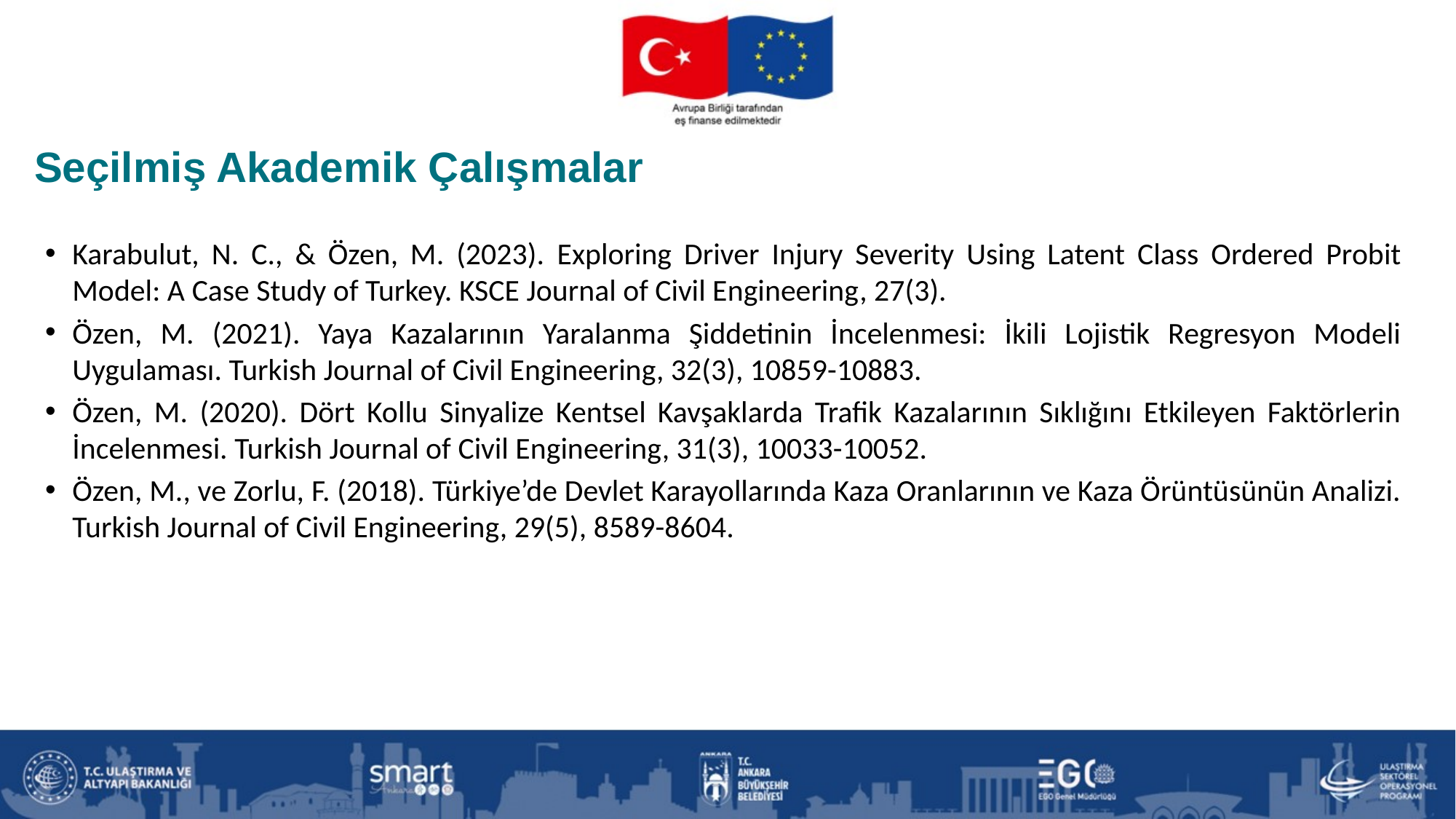

Seçilmiş Akademik Çalışmalar

Karabulut, N. C., & Özen, M. (2023). Exploring Driver Injury Severity Using Latent Class Ordered Probit Model: A Case Study of Turkey. KSCE Journal of Civil Engineering, 27(3).
Özen, M. (2021). Yaya Kazalarının Yaralanma Şiddetinin İncelenmesi: İkili Lojistik Regresyon Modeli Uygulaması. Turkish Journal of Civil Engineering, 32(3), 10859-10883.
Özen, M. (2020). Dört Kollu Sinyalize Kentsel Kavşaklarda Trafik Kazalarının Sıklığını Etkileyen Faktörlerin İncelenmesi. Turkish Journal of Civil Engineering, 31(3), 10033-10052.
Özen, M., ve Zorlu, F. (2018). Türkiye’de Devlet Karayollarında Kaza Oranlarının ve Kaza Örüntüsünün Analizi. Turkish Journal of Civil Engineering, 29(5), 8589-8604.